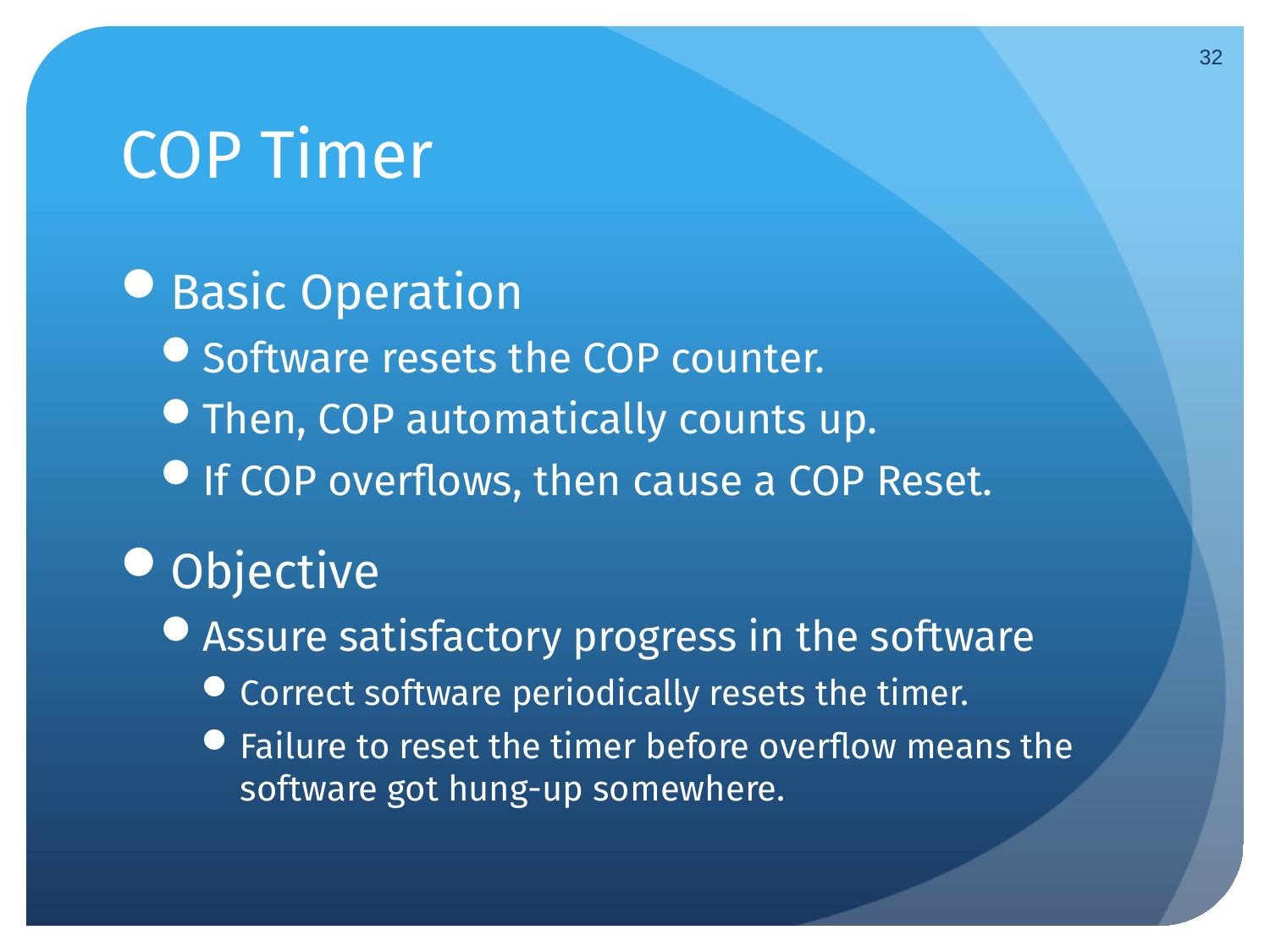

32
# COP Timer
Basic Operation
Software resets the COP counter.
Then, COP automatically counts up.
If COP overflows, then cause a COP Reset.
Objective
Assure satisfactory progress in the software
Correct software periodically resets the timer.
Failure to reset the timer before overflow means the software got hung-up somewhere.